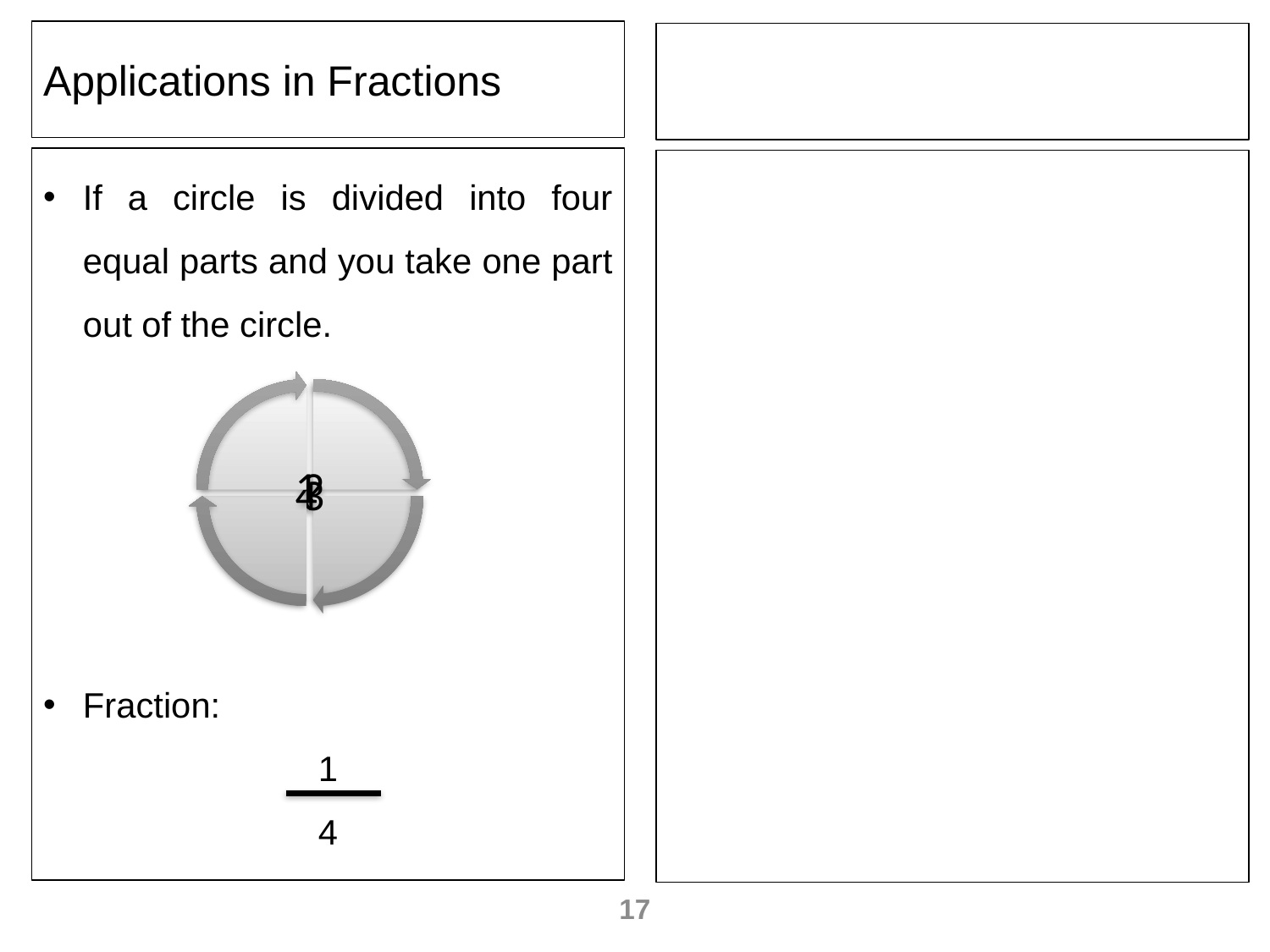

Applications in Fractions

If a circle is divided into four equal parts and you take one part out of the circle.

Fraction:
1
4

2
3
4
1
17